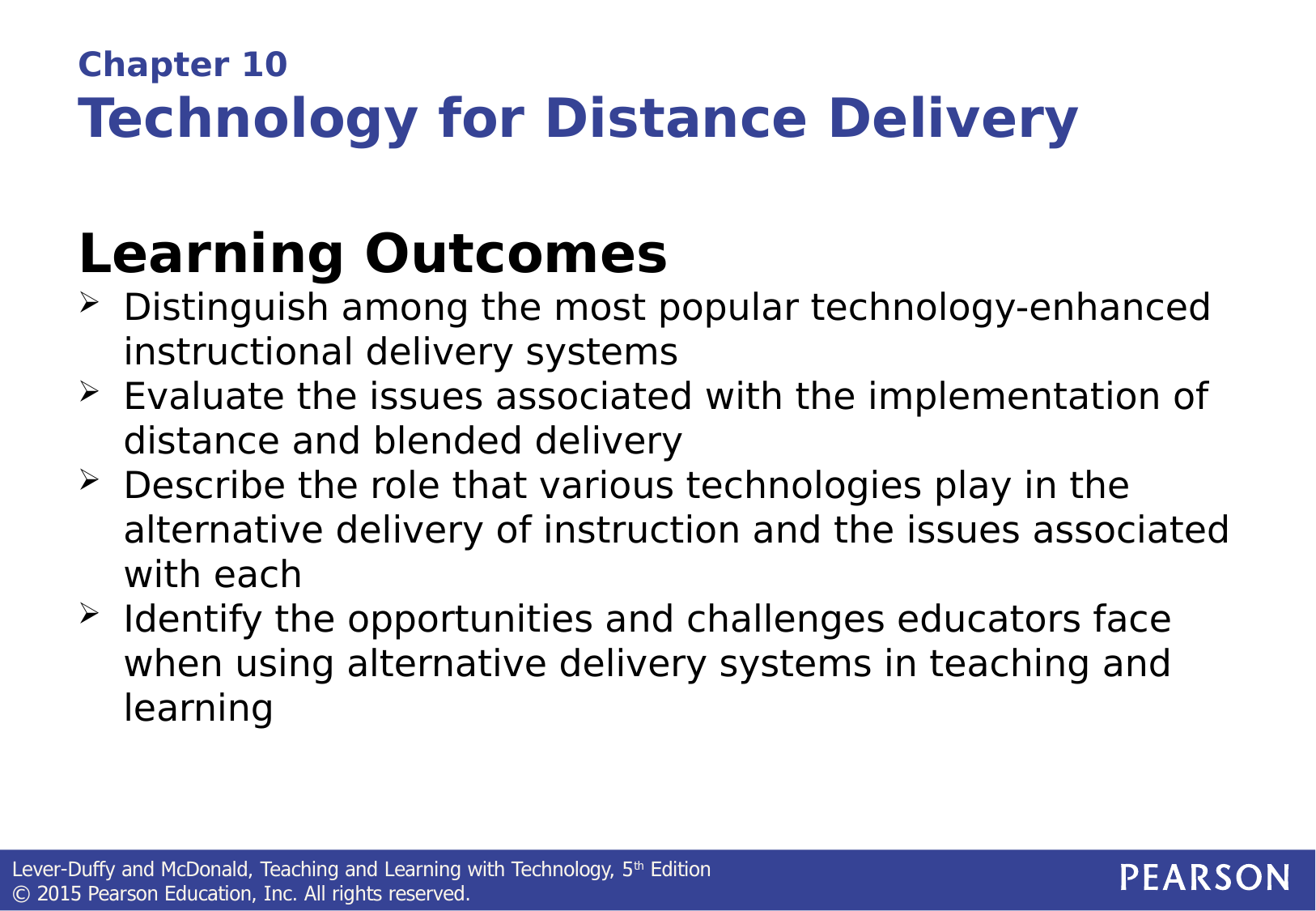

# Chapter 10 Technology for Distance Delivery
Learning Outcomes
Distinguish among the most popular technology-enhanced instructional delivery systems
Evaluate the issues associated with the implementation of distance and blended delivery
Describe the role that various technologies play in the alternative delivery of instruction and the issues associated with each
Identify the opportunities and challenges educators face when using alternative delivery systems in teaching and learning